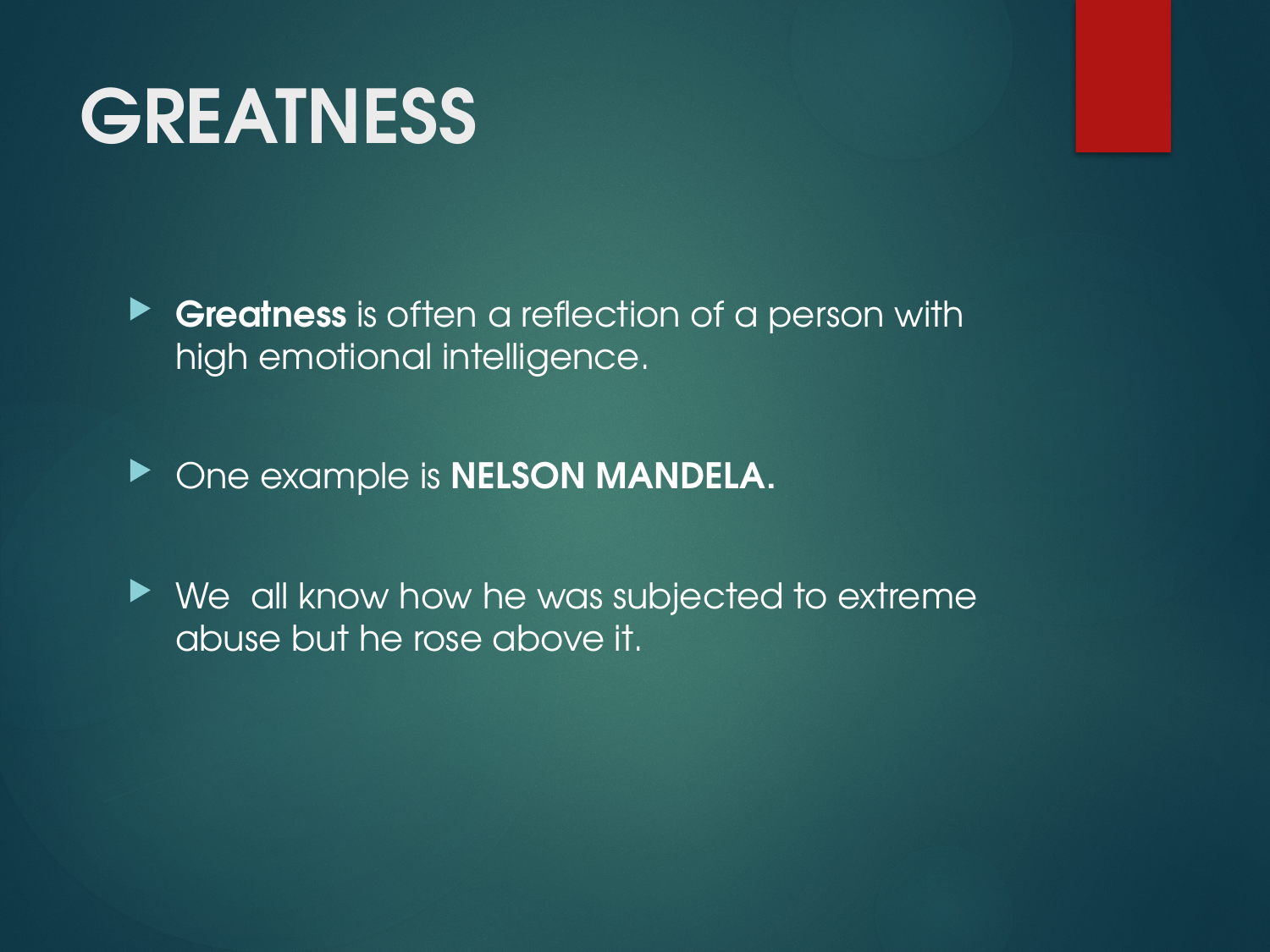

# GREATNESS
Greatness is often a reflection of a person with high emotional intelligence.

One example is NELSON MANDELA.

We  all know how he was subjected to extreme abuse but he rose above it.